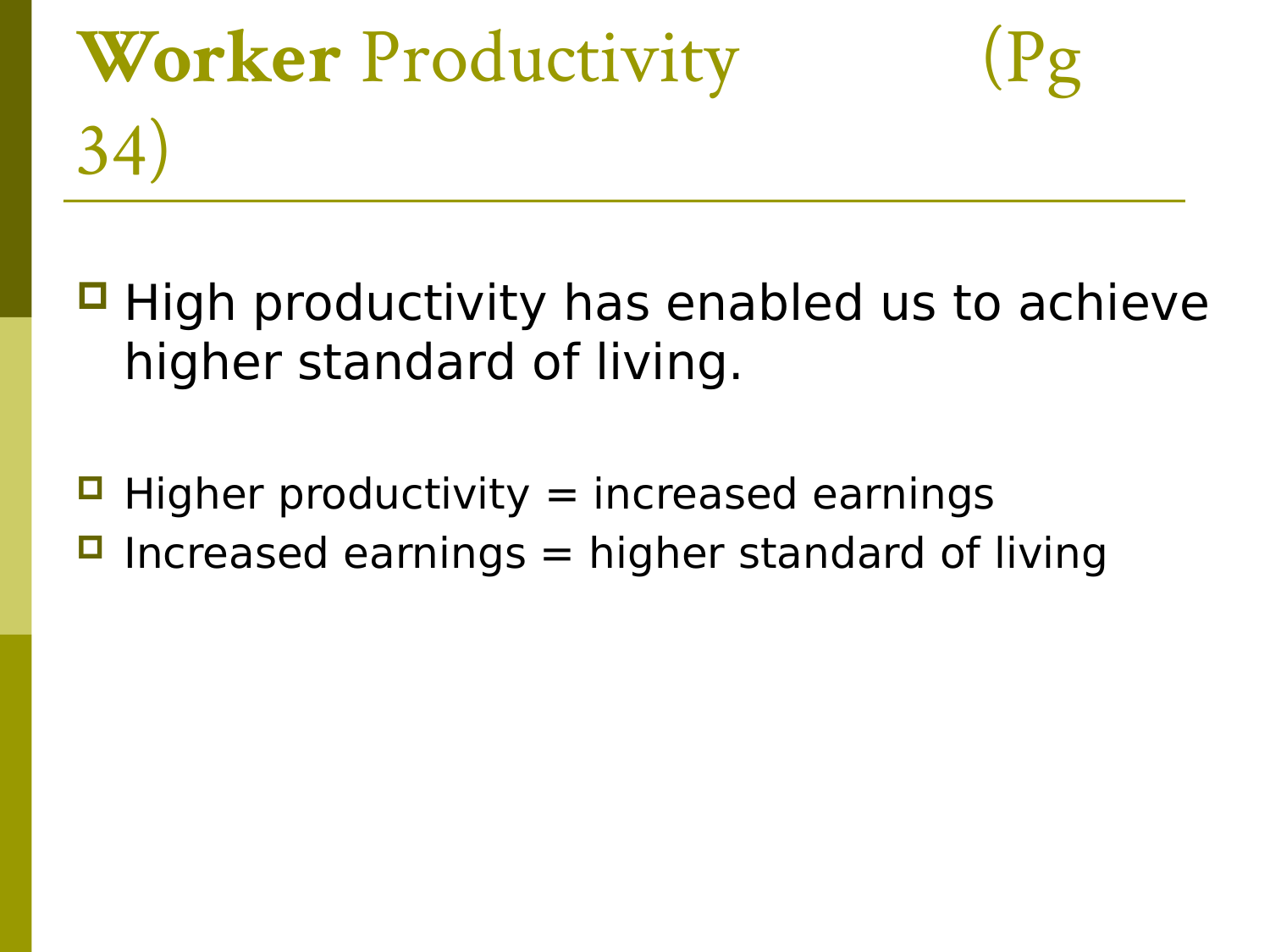

# Worker Productivity              (Pg 34)
High productivity has enabled us to achieve higher standard of living.

Higher productivity = increased earnings
Increased earnings = higher standard of living